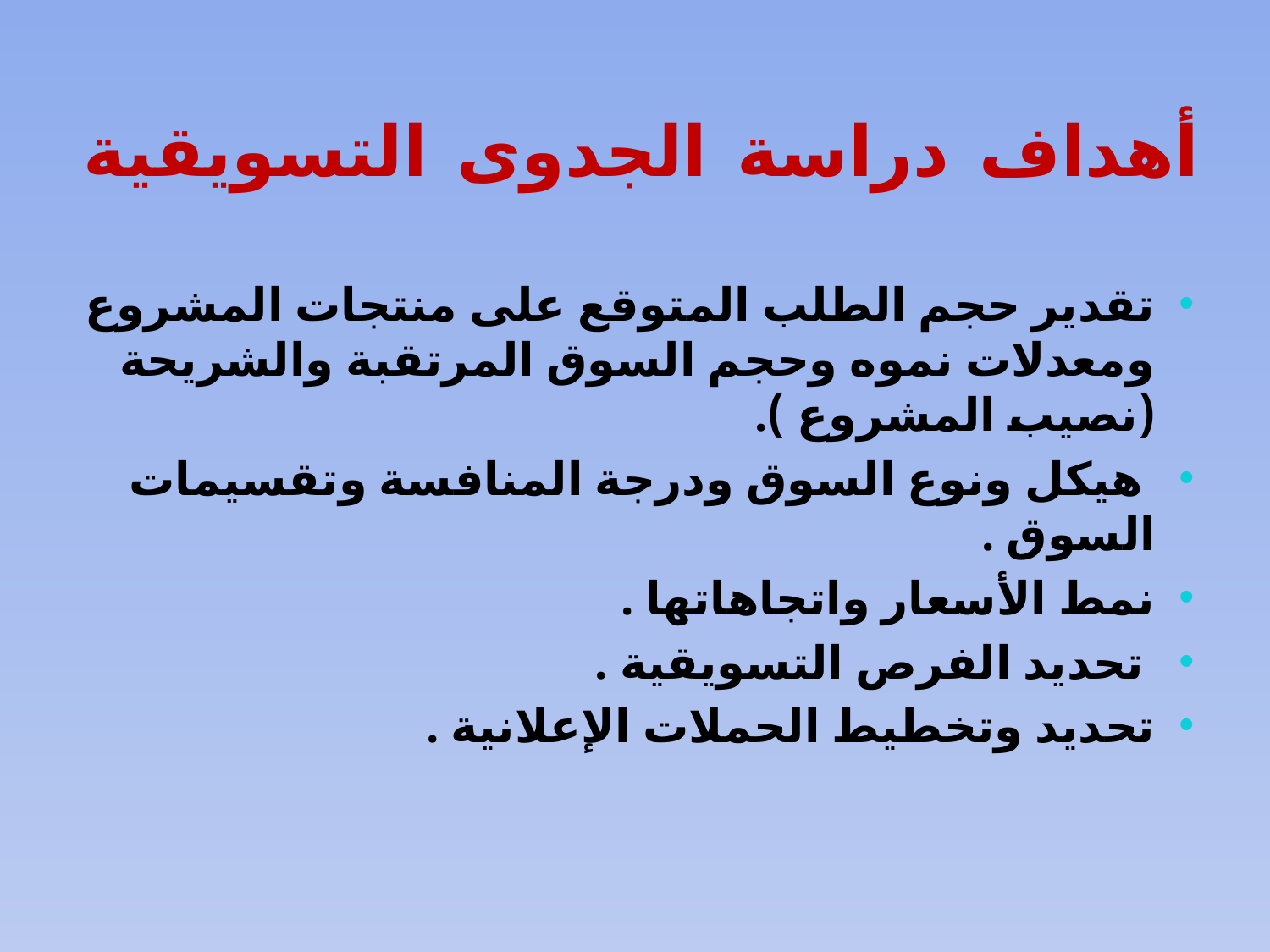

# أهداف دراسة الجدوى التسويقية
تقدير حجم الطلب المتوقع على منتجات المشروع ومعدلات نموه وحجم السوق المرتقبة والشريحة (نصيب المشروع ).
 هيكل ونوع السوق ودرجة المنافسة وتقسيمات السوق .
نمط الأسعار واتجاهاتها .
 تحديد الفرص التسويقية .
تحديد وتخطيط الحملات الإعلانية .
الدكتور عيسى قداده
35